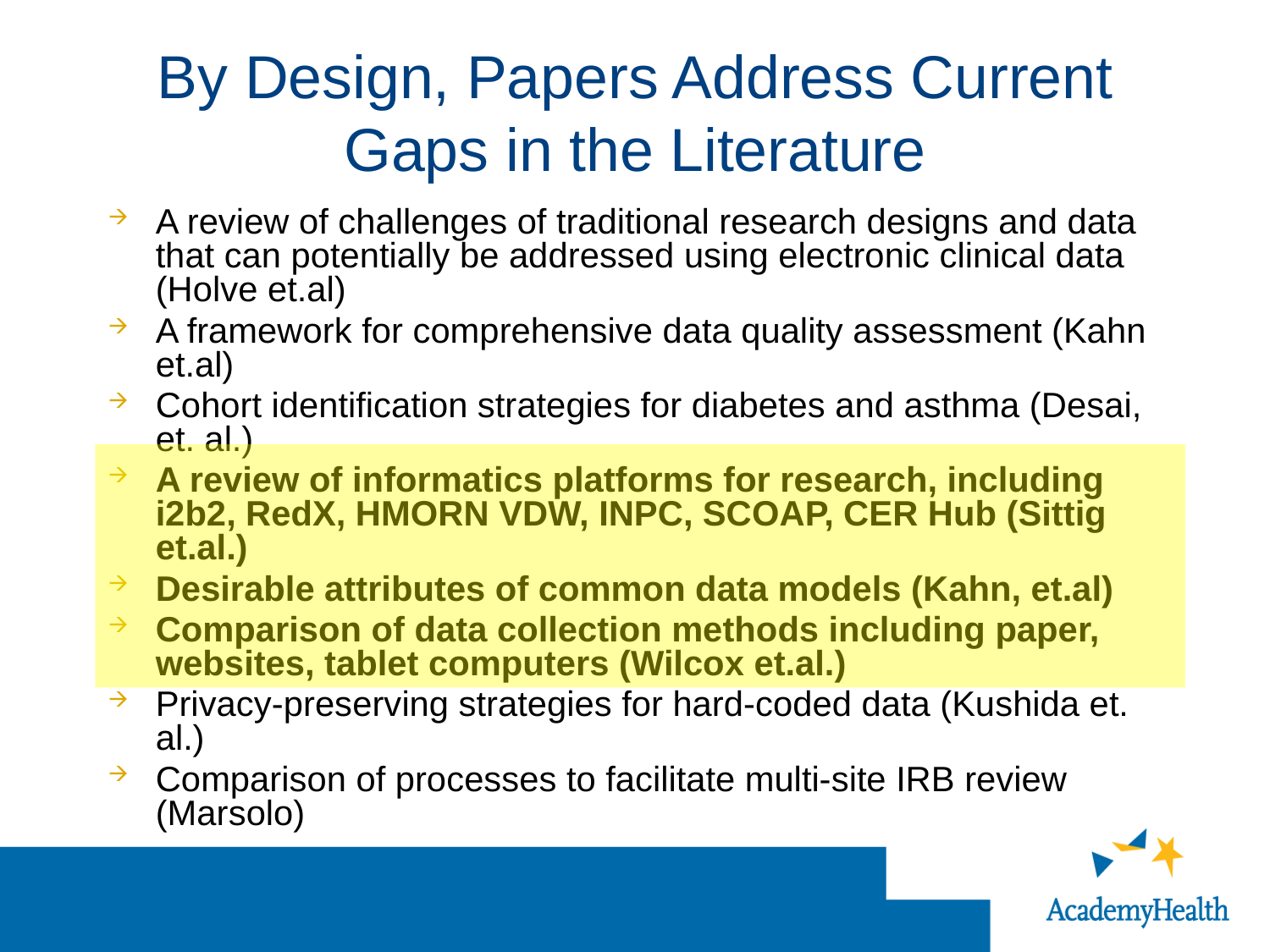

# By Design, Papers Address Current Gaps in the Literature
A review of challenges of traditional research designs and data that can potentially be addressed using electronic clinical data (Holve et.al)
A framework for comprehensive data quality assessment (Kahn et.al)
Cohort identification strategies for diabetes and asthma (Desai, et. al.)
A review of informatics platforms for research, including i2b2, RedX, HMORN VDW, INPC, SCOAP, CER Hub (Sittig et.al.)
Desirable attributes of common data models (Kahn, et.al)
Comparison of data collection methods including paper, websites, tablet computers (Wilcox et.al.)
Privacy-preserving strategies for hard-coded data (Kushida et. al.)
Comparison of processes to facilitate multi-site IRB review (Marsolo)